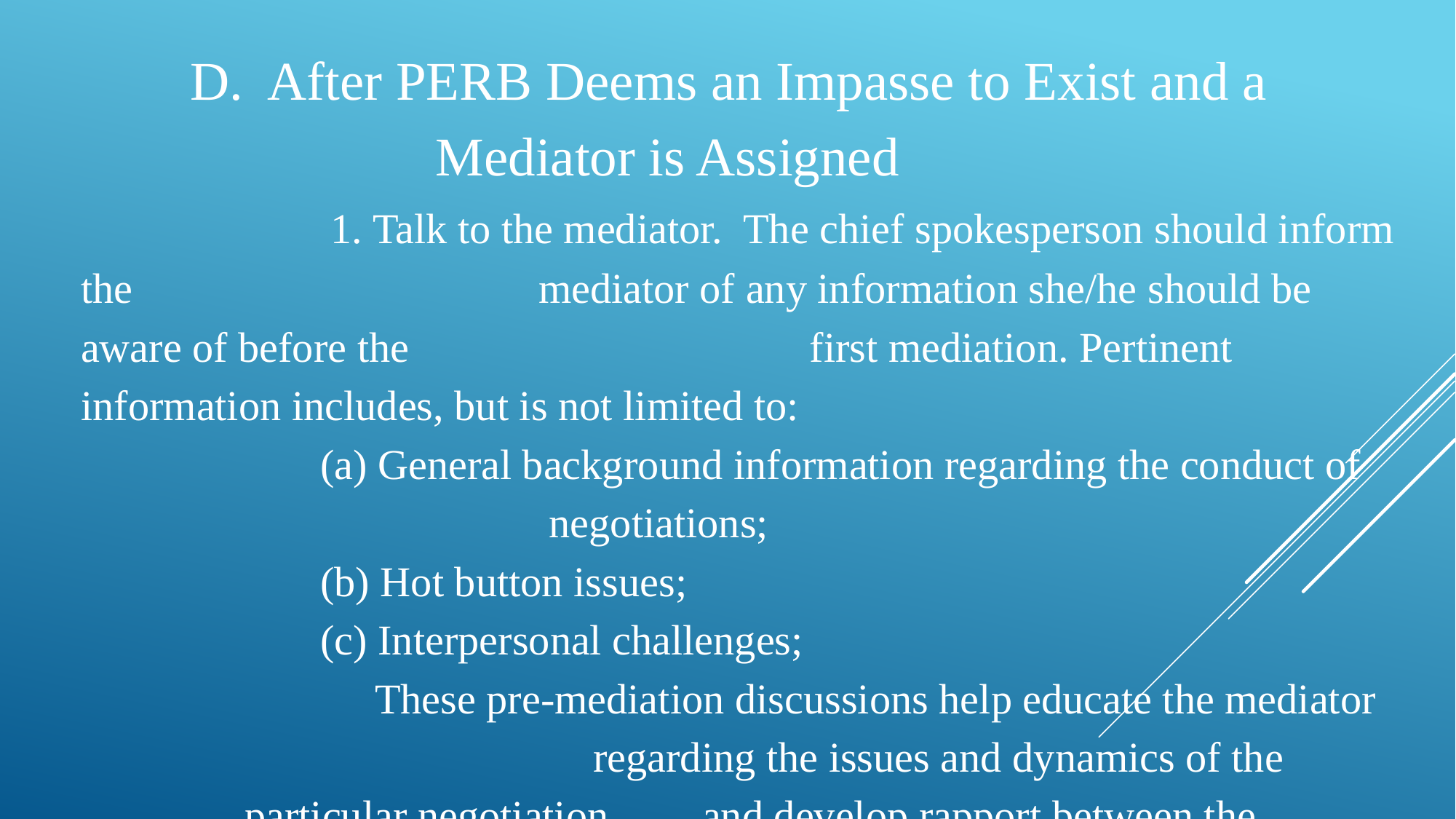

D.  After PERB Deems an Impasse to Exist and a 					  Mediator is Assigned
		   1. Talk to the mediator.  The chief spokesperson should inform the 				  mediator of any information she/he should be aware of before the 			       first mediation. Pertinent information includes, but is not limited to:
	  (a) General background information regarding the conduct of 				   negotiations;
	  (b) Hot button issues;
	  (c) Interpersonal challenges;
	  These pre-mediation discussions help educate the mediator 			  regarding the issues and dynamics of the particular negotiation 	  and develop rapport between the advocates and the mediator.